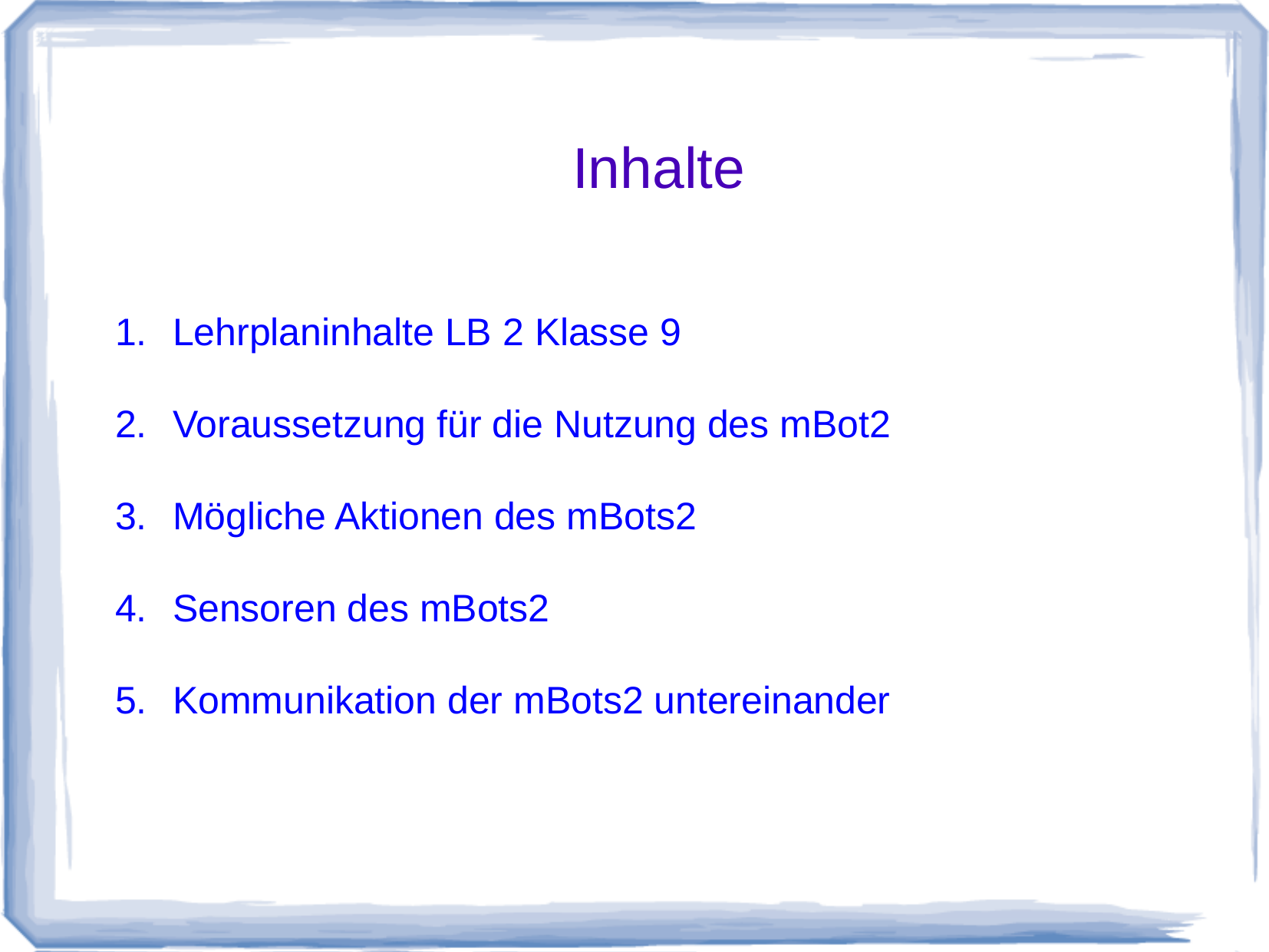

Inhalte

Lehrplaninhalte LB 2 Klasse 9
Voraussetzung für die Nutzung des mBot2
Mögliche Aktionen des mBots2
Sensoren des mBots2
Kommunikation der mBots2 untereinander